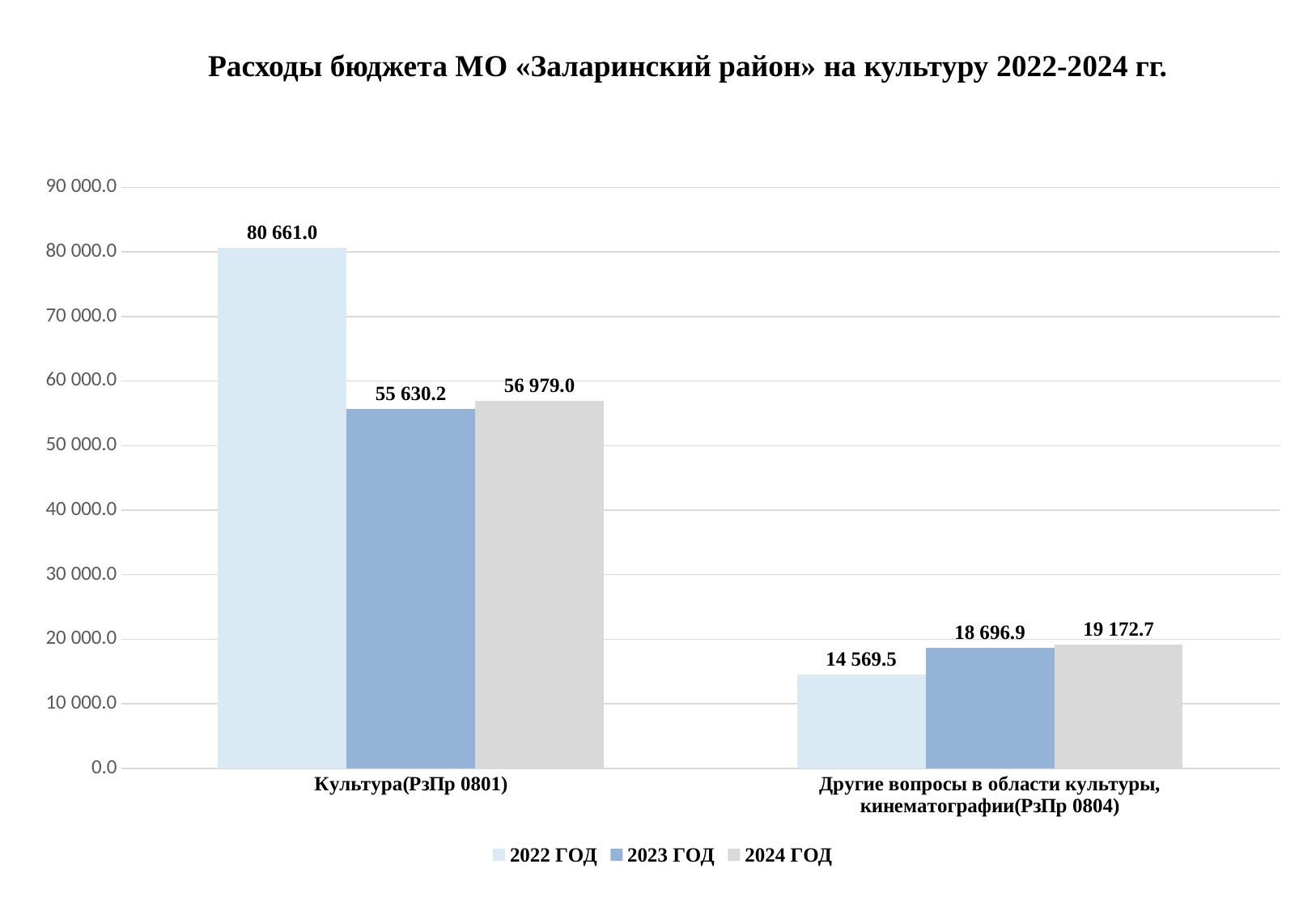

Расходы бюджета МО «Заларинский район» на культуру 2022-2024 гг.

### Chart

| Category | 2022 ГОД | 2023 ГОД | 2024 ГОД |
|---|---|---|---|
| Культура(РзПр 0801) | 80661.0 | 55630.2 | 56979.0 |
| Другие вопросы в области культуры, кинематографии(РзПр 0804) | 14569.5 | 18696.9 | 19172.7 |